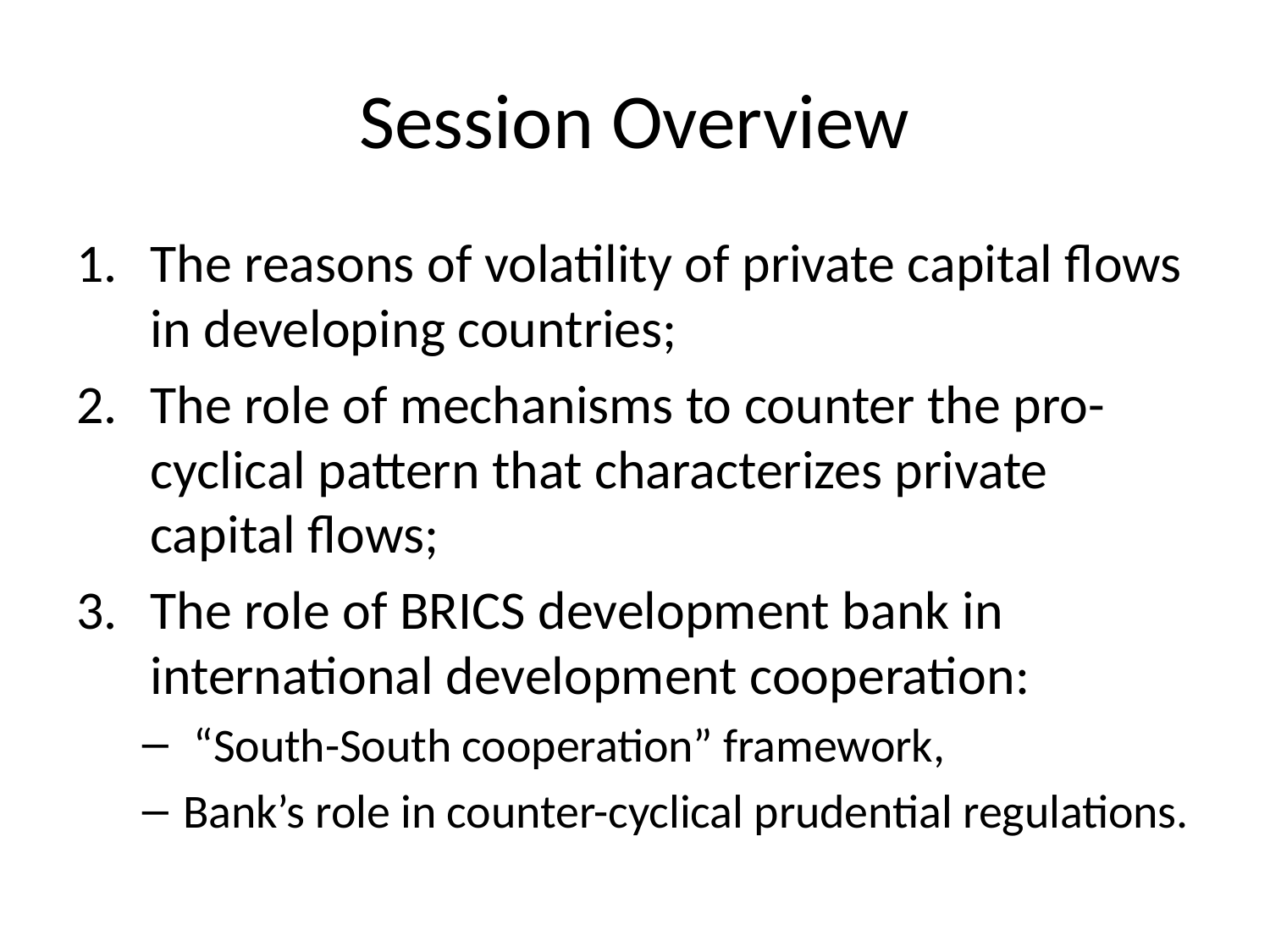

# Session Overview
The reasons of volatility of private capital flows in developing countries;
The role of mechanisms to counter the pro-cyclical pattern that characterizes private capital flows;
The role of BRICS development bank in international development cooperation:
 “South-South cooperation” framework,
Bank’s role in counter-cyclical prudential regulations.